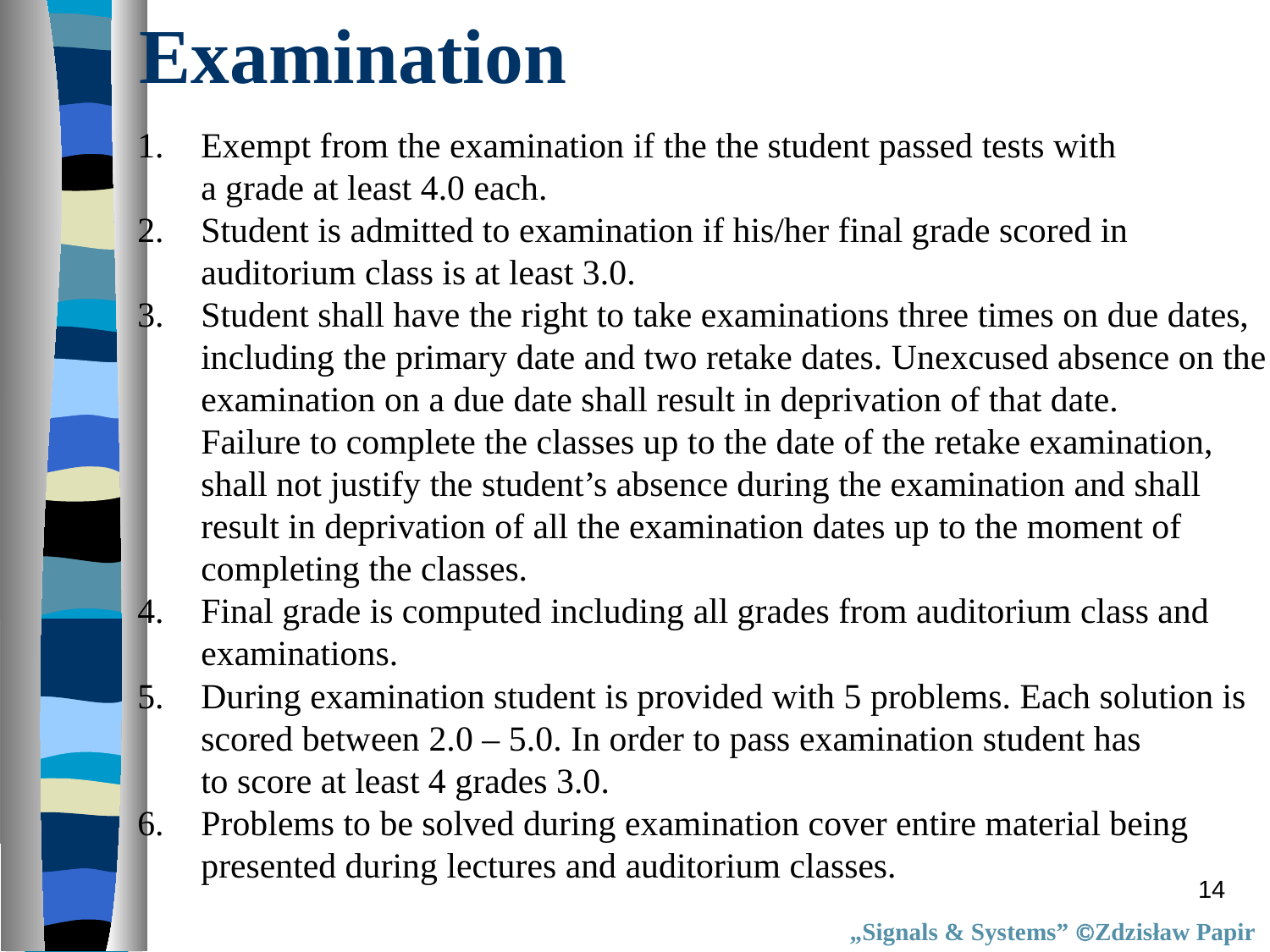

Examination
Exempt from the examination if the the student passed tests with
a grade at least 4.0 each.
Student is admitted to examination if his/her final grade scored in auditorium class is at least 3.0.
Student shall have the right to take examinations three times on due dates, including the primary date and two retake dates. Unexcused absence on the examination on a due date shall result in deprivation of that date.
Failure to complete the classes up to the date of the retake examination, shall not justify the student’s absence during the examination and shall result in deprivation of all the examination dates up to the moment of completing the classes.
Final grade is computed including all grades from auditorium class and examinations.
During examination student is provided with 5 problems. Each solution is
scored between 2.0 – 5.0. In order to pass examination student has
to score at least 4 grades 3.0.
Problems to be solved during examination cover entire material being
presented during lectures and auditorium classes.
14
„Signals & Systems” ©Zdzisław Papir